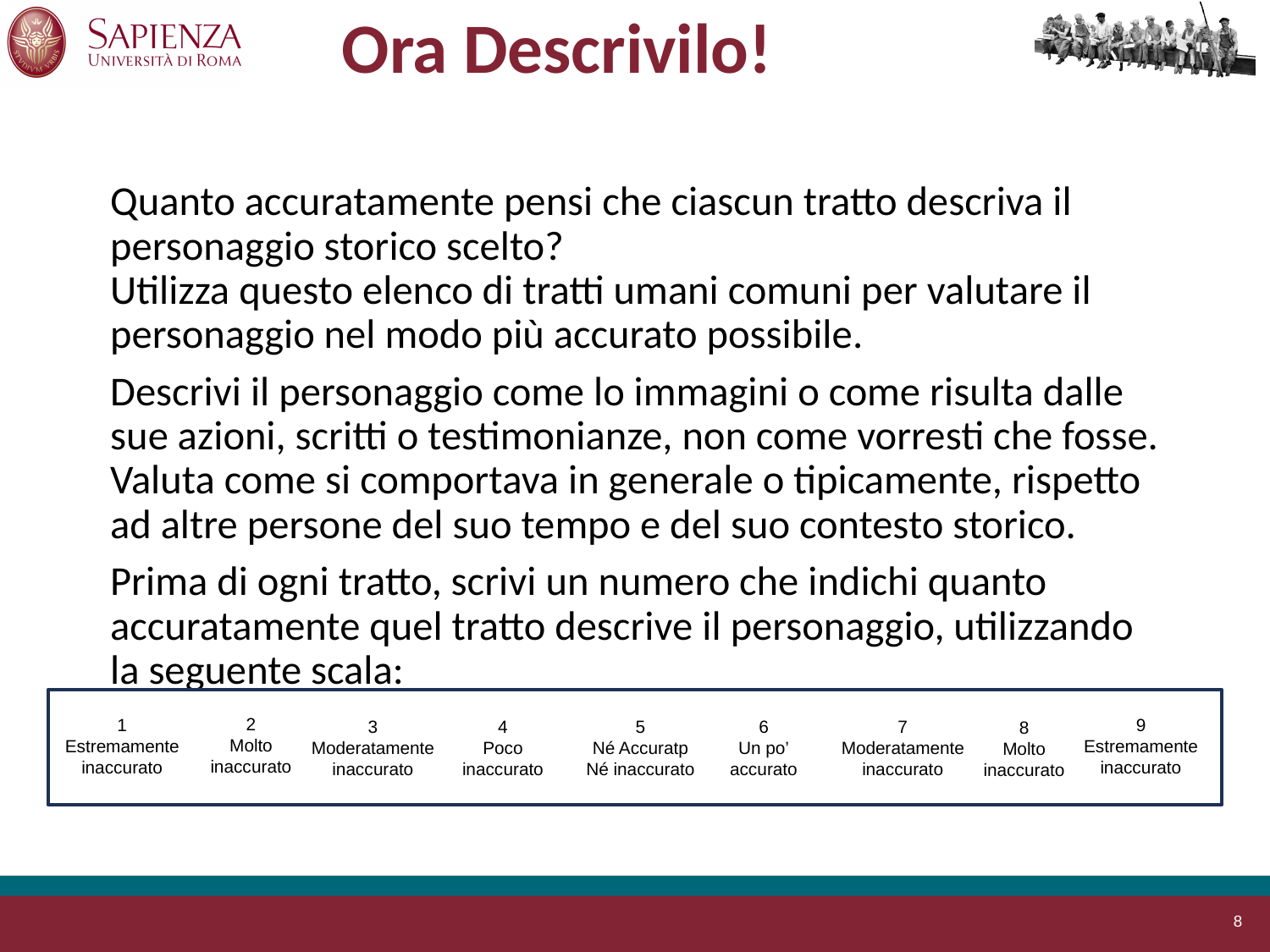

# Ora Descrivilo!
Quanto accuratamente pensi che ciascun tratto descriva il personaggio storico scelto?
Utilizza questo elenco di tratti umani comuni per valutare il personaggio nel modo più accurato possibile.
Descrivi il personaggio come lo immagini o come risulta dalle sue azioni, scritti o testimonianze, non come vorresti che fosse.
Valuta come si comportava in generale o tipicamente, rispetto ad altre persone del suo tempo e del suo contesto storico.
Prima di ogni tratto, scrivi un numero che indichi quanto accuratamente quel tratto descrive il personaggio, utilizzando la seguente scala:

11 2 3 4 5 6 7 8 9
2
Molto
inaccurato
9
Estremamente
inaccurato
1
Estremamente inaccurato
3
Moderatamente
inaccurato
4
Poco
inaccurato
5
Né Accuratp
Né inaccurato
6
Un po’
accurato
7
Moderatamente
inaccurato
8
Molto
inaccurato
8